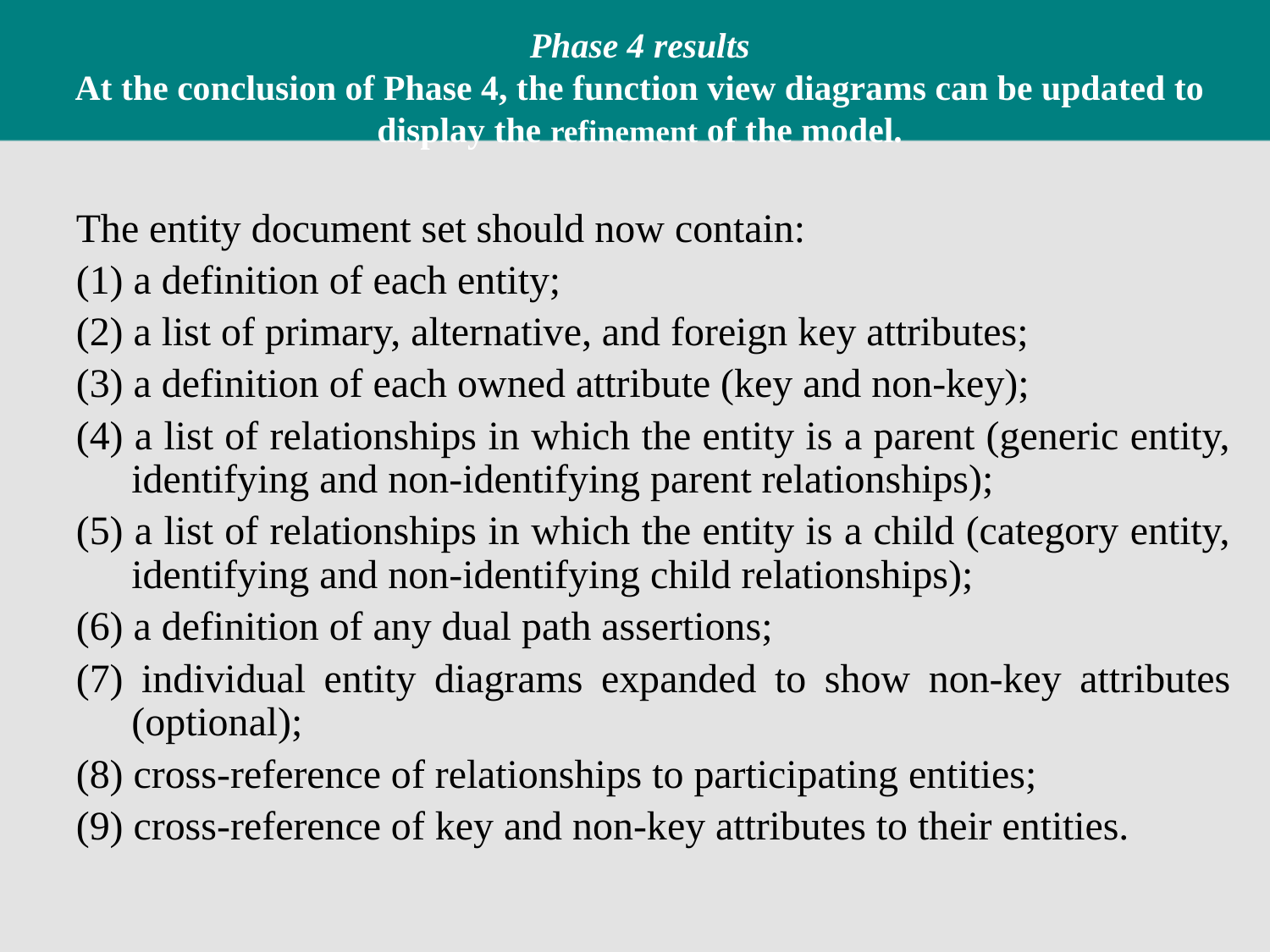

# Phase 4 results At the conclusion of Phase 4, the function view diagrams can be updated to display the refinement of the model.
The entity document set should now contain:
(1) a definition of each entity;
(2) a list of primary, alternative, and foreign key attributes;
(3) a definition of each owned attribute (key and non-key);
(4) a list of relationships in which the entity is a parent (generic entity, identifying and non-identifying parent relationships);
(5) a list of relationships in which the entity is a child (category entity, identifying and non-identifying child relationships);
(6) a definition of any dual path assertions;
(7) individual entity diagrams expanded to show non-key attributes (optional);
(8) cross-reference of relationships to participating entities;
(9) cross-reference of key and non-key attributes to their entities.